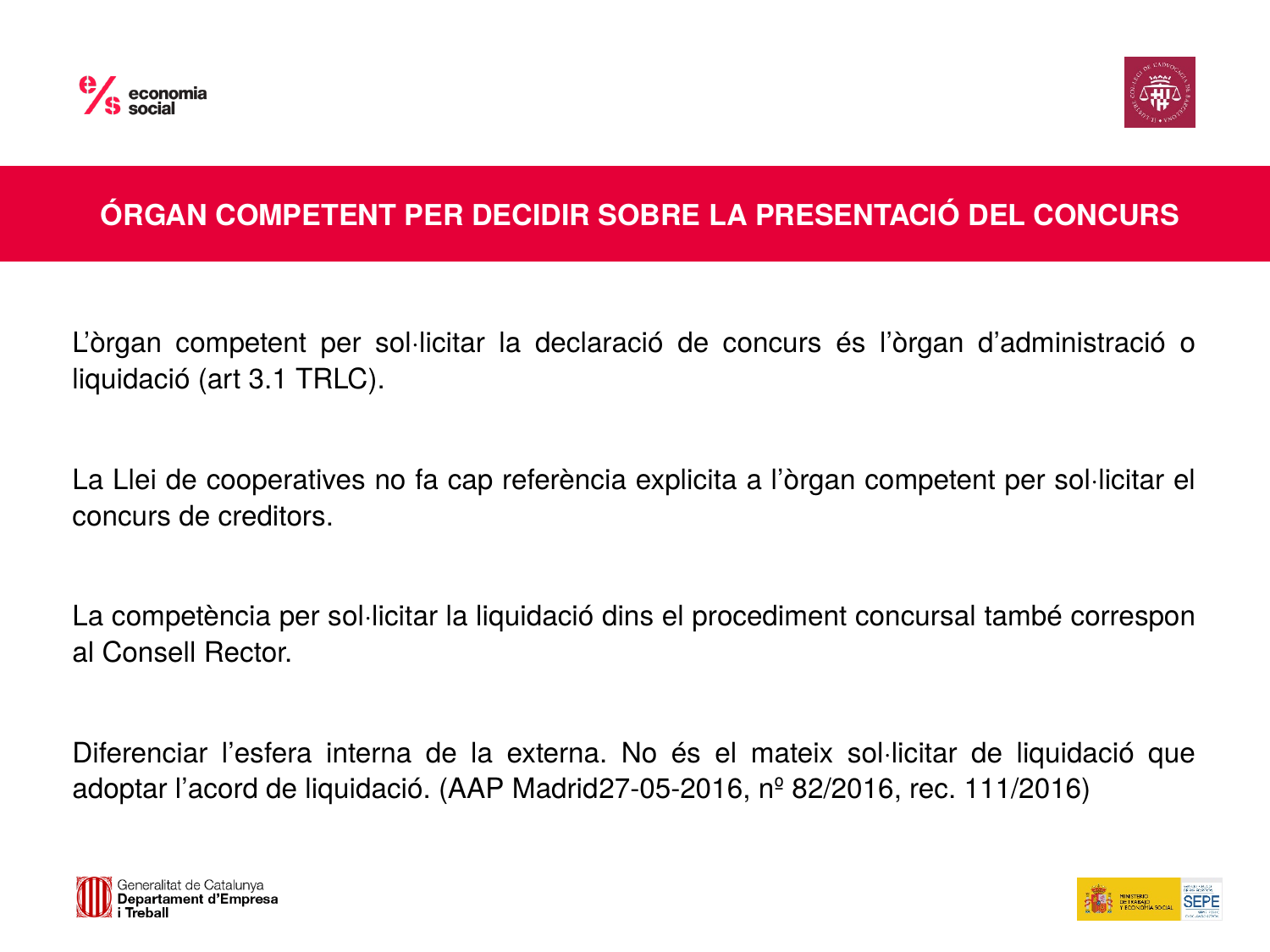

ÓRGAN COMPETENT PER DECIDIR SOBRE LA PRESENTACIÓ DEL CONCURS
L’òrgan competent per sol·licitar la declaració de concurs és l’òrgan d’administració o liquidació (art 3.1 TRLC).

La Llei de cooperatives no fa cap referència explicita a l’òrgan competent per sol·licitar el concurs de creditors.

La competència per sol·licitar la liquidació dins el procediment concursal també correspon al Consell Rector.

Diferenciar l’esfera interna de la externa. No és el mateix sol·licitar de liquidació que adoptar l’acord de liquidació. (AAP Madrid27-05-2016, nº 82/2016, rec. 111/2016)